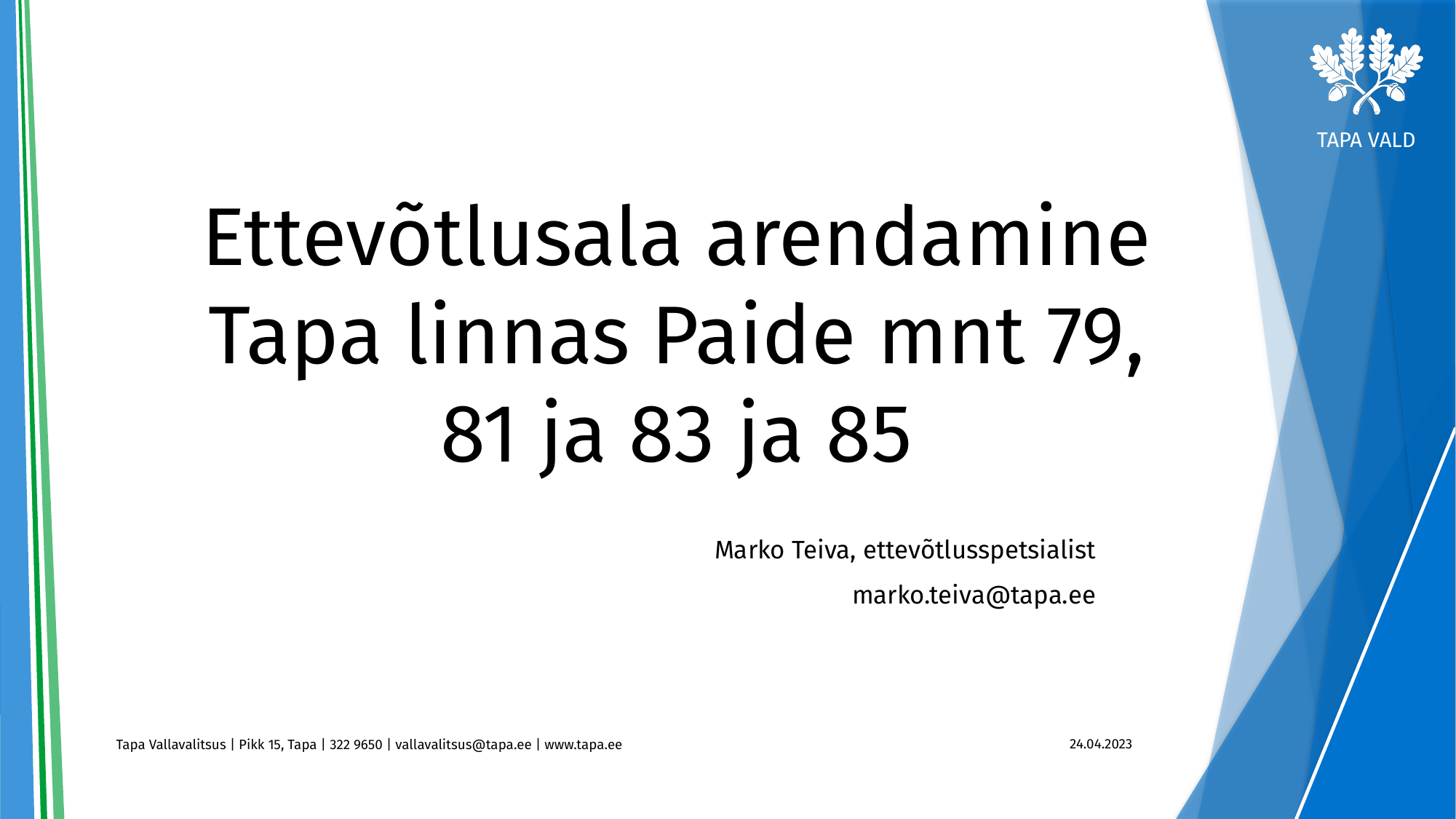

# Ettevõtlusala arendamine Tapa linnas Paide mnt 79, 81 ja 83 ja 85

Marko Teiva, ettevõtlusspetsialist
marko.teiva@tapa.ee
24.04.2023
Tapa Vallavalitsus | Pikk 15, Tapa | 322 9650 | vallavalitsus@tapa.ee | www.tapa.ee